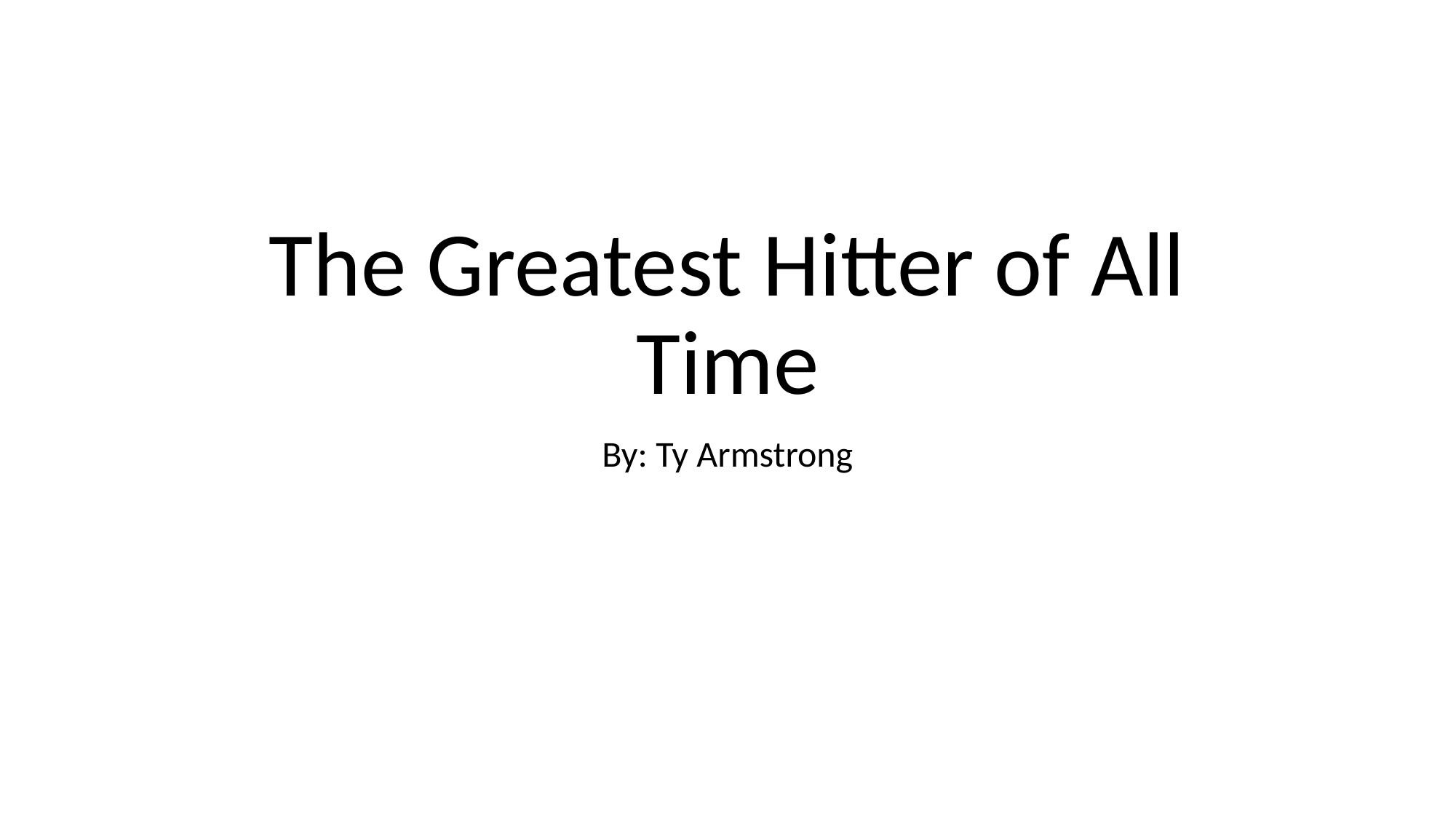

# The Greatest Hitter of All Time
By: Ty Armstrong